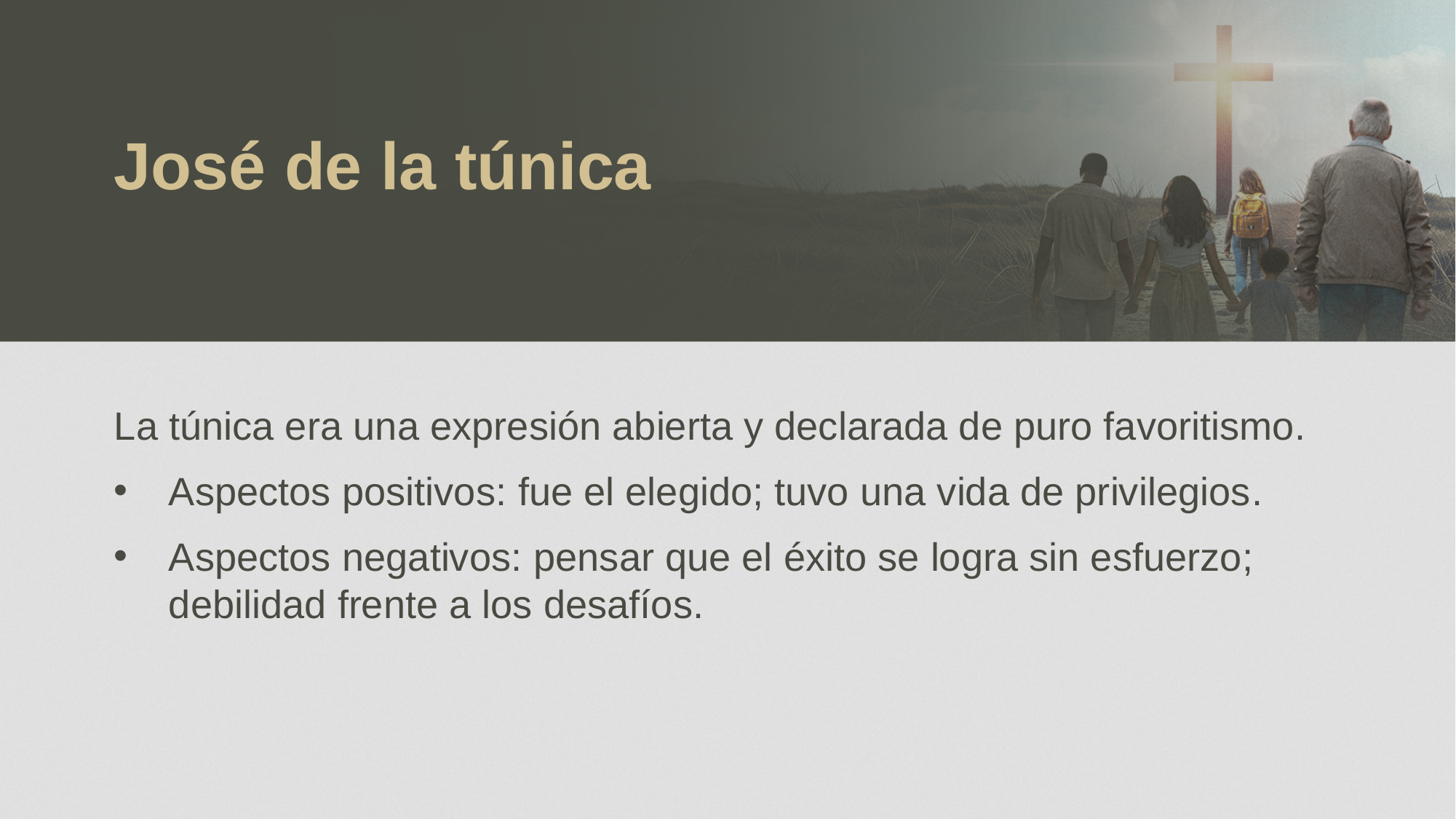

José de la túnica
La túnica era una expresión abierta y declarada de puro favoritismo.
Aspectos positivos: fue el elegido; tuvo una vida de privilegios.
Aspectos negativos: pensar que el éxito se logra sin esfuerzo; debilidad frente a los desafíos.